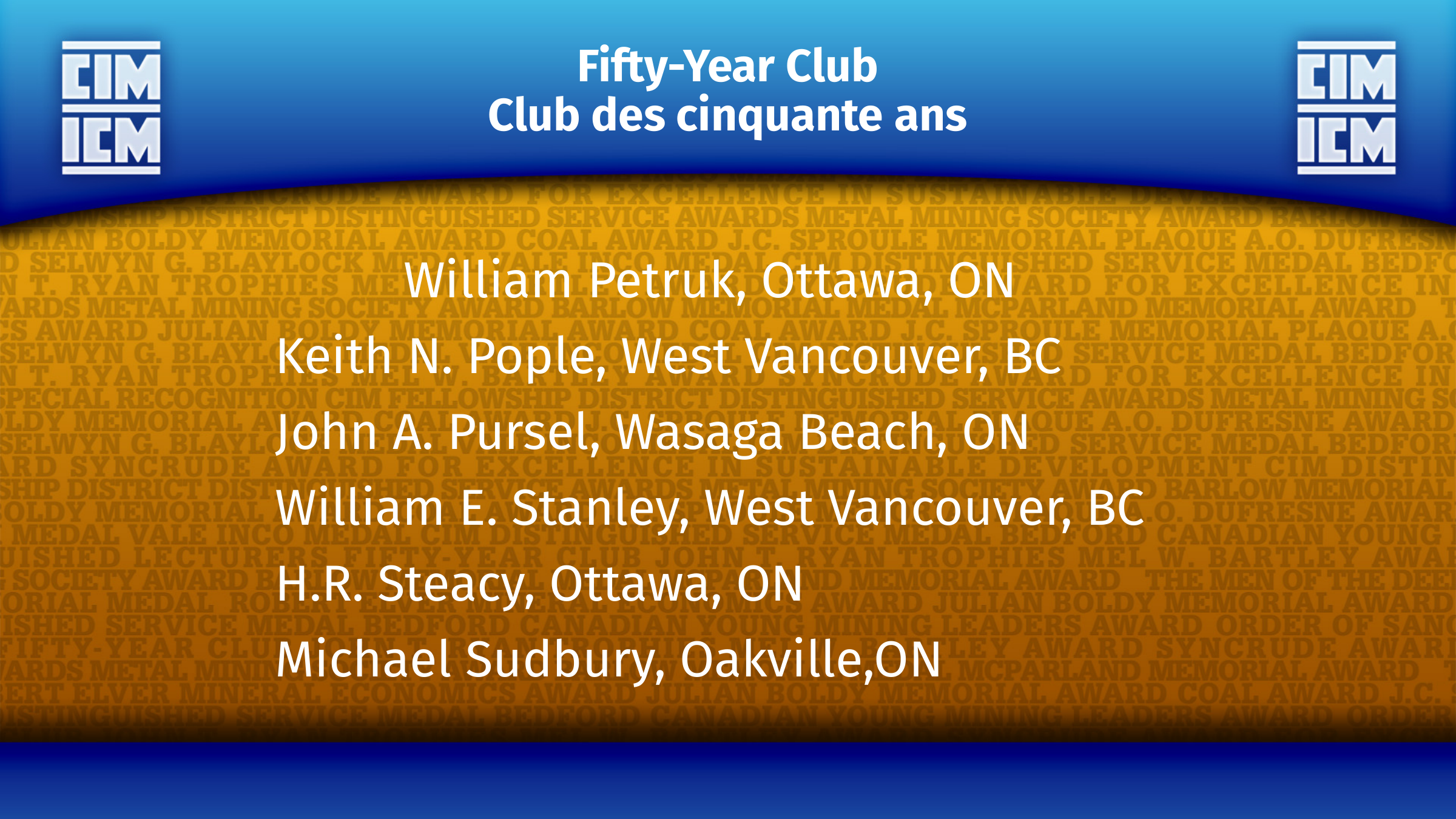

Fifty-Year Club
Club des cinquante ans
William Petruk, Ottawa, ON
Keith N. Pople, West Vancouver, BC
John A. Pursel, Wasaga Beach, ON
William E. Stanley, West Vancouver, BC
H.R. Steacy, Ottawa, ON
Michael Sudbury, Oakville,ON